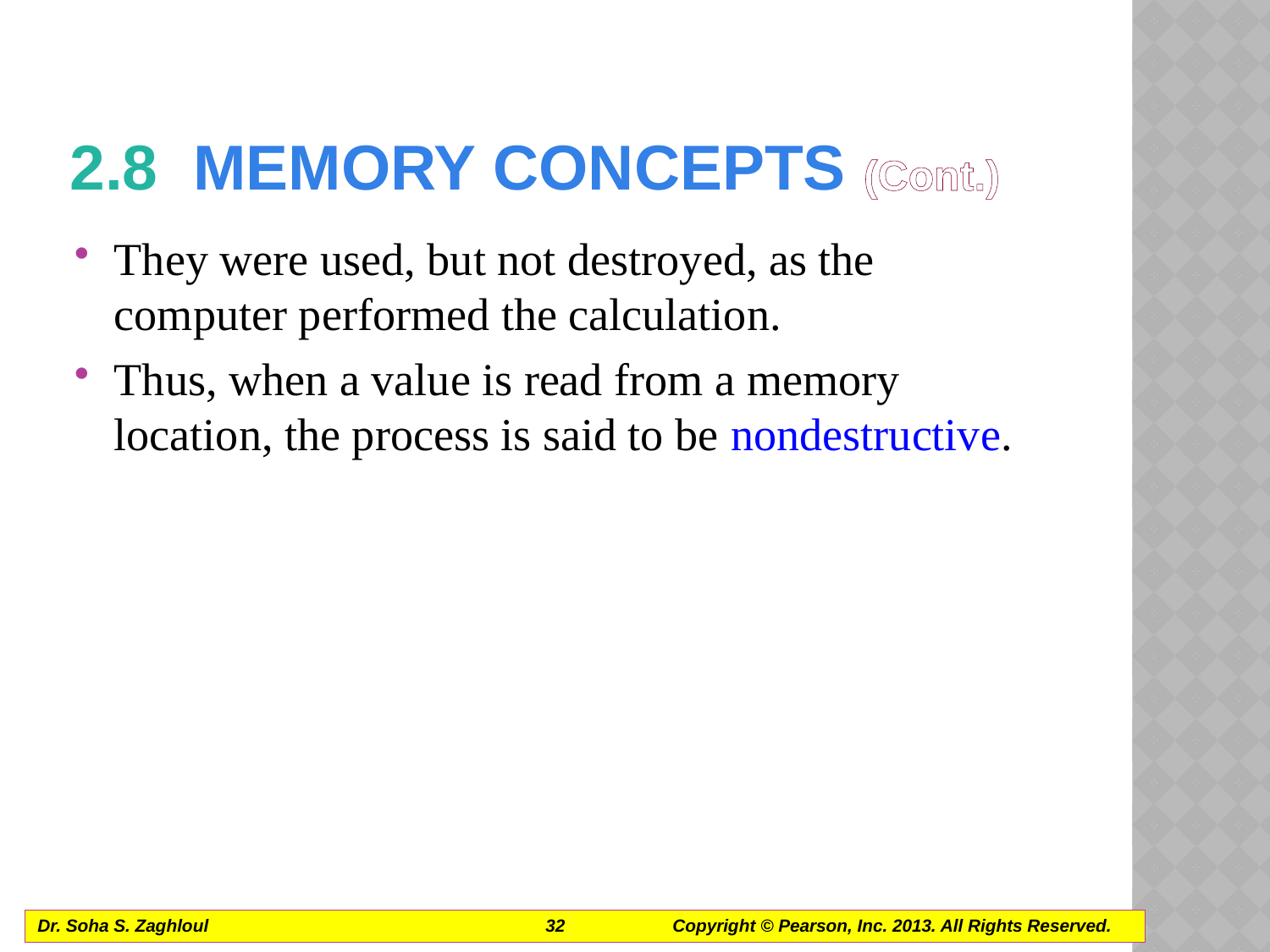

# 2.8  Memory Concepts (Cont.)
They were used, but not destroyed, as the computer performed the calculation.
Thus, when a value is read from a memory location, the process is said to be nondestructive.
Dr. Soha S. Zaghloul			32	Copyright © Pearson, Inc. 2013. All Rights Reserved.
©1992-2013 by Pearson Education, Inc. All Rights Reserved.